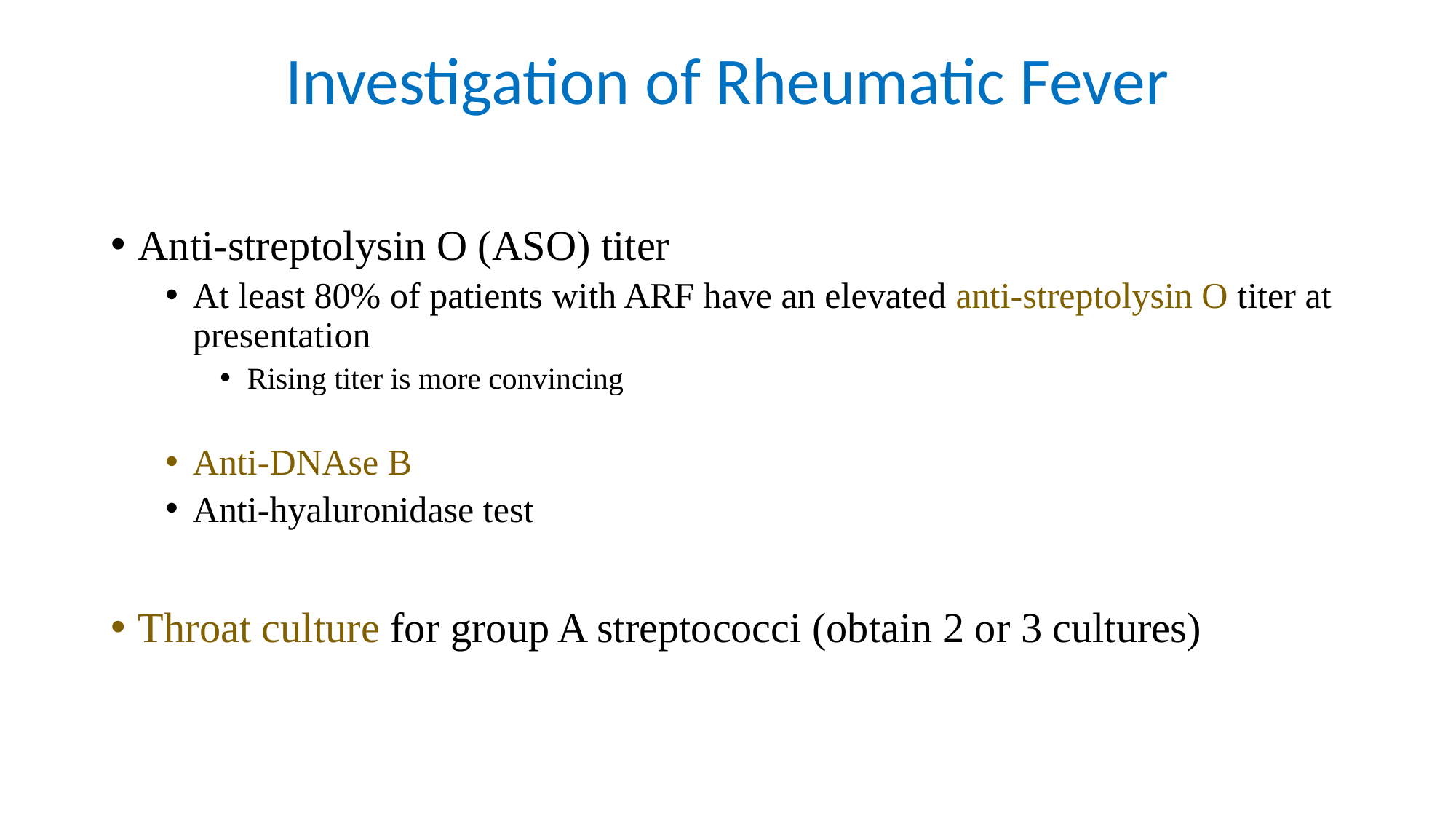

# Investigation of Rheumatic Fever
Anti-streptolysin O (ASO) titer
At least 80% of patients with ARF have an elevated anti-streptolysin O titer at presentation
Rising titer is more convincing

Anti-DNAse B
Anti-hyaluronidase test

Throat culture for group A streptococci (obtain 2 or 3 cultures)